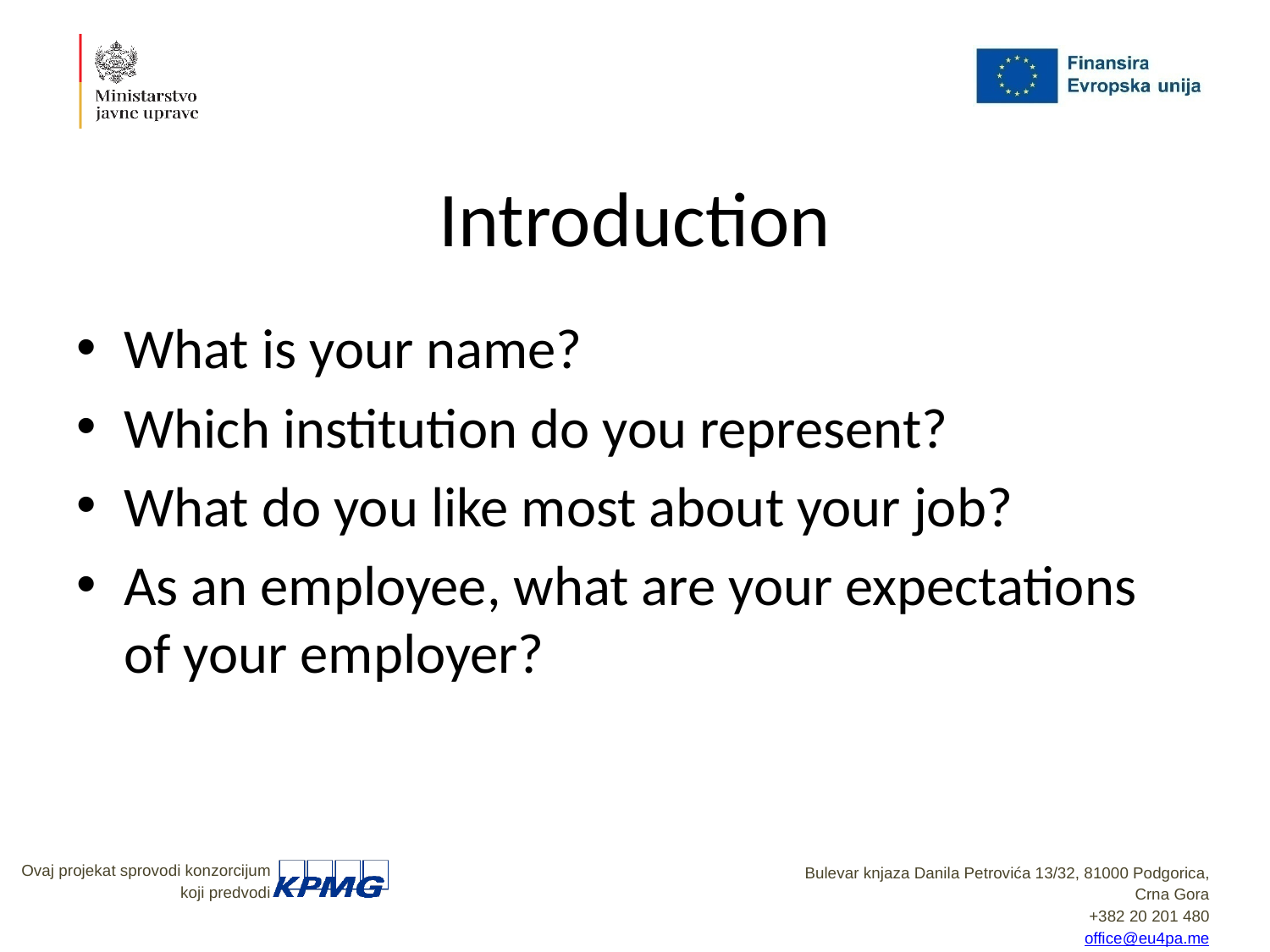

# Introduction

What is your name?
Which institution do you represent?
What do you like most about your job?
As an employee, what are your expectations of your employer?